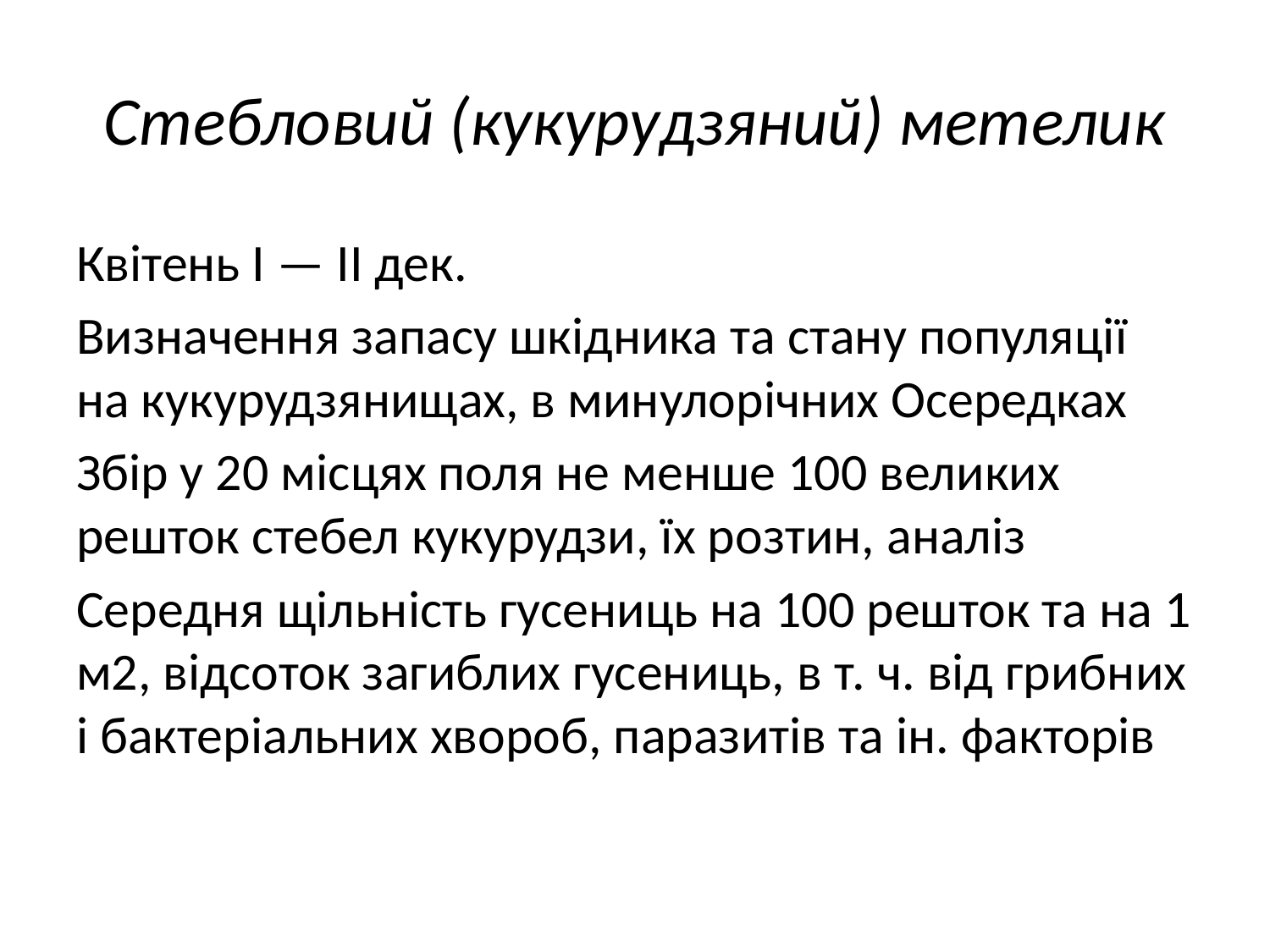

# Стебловий (кукурудзяний) метелик
Квітень І — II дек.
Визначення запасу шкідника та стану популяції на кукурудзянищах, в минулорічних Осередках
Збір у 20 місцях поля не менше 100 великих решток стебел кукурудзи, їх розтин, аналіз
Середня щільність гусениць на 100 решток та на 1 м2, відсоток загиблих гусениць, в т. ч. від грибних і бактеріальних хвороб, паразитів та ін. факторів